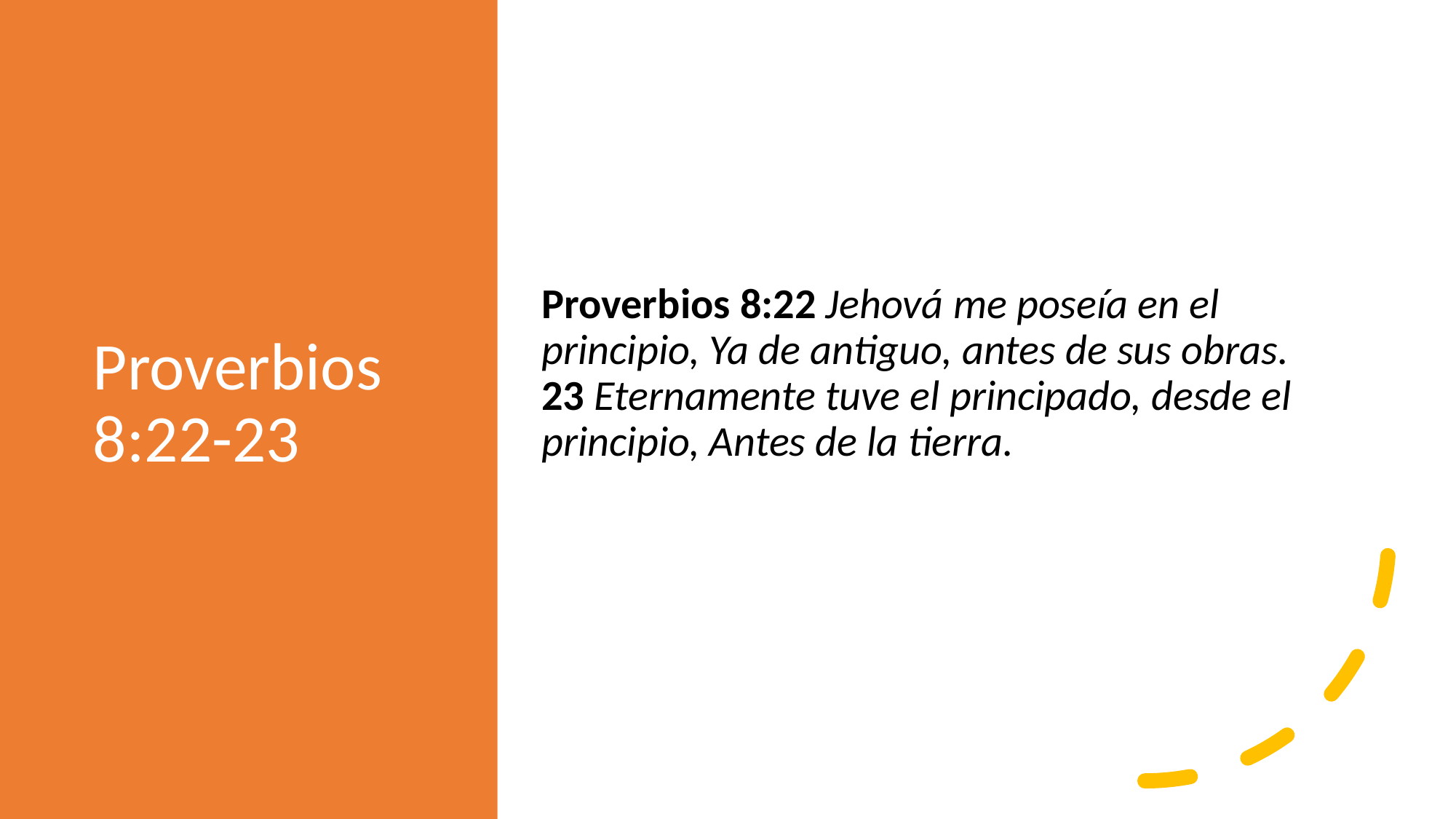

# Proverbios 8:22-23
Proverbios 8:22 Jehová me poseía en el principio, Ya de antiguo, antes de sus obras.
23 Eternamente tuve el principado, desde el principio, Antes de la tierra.